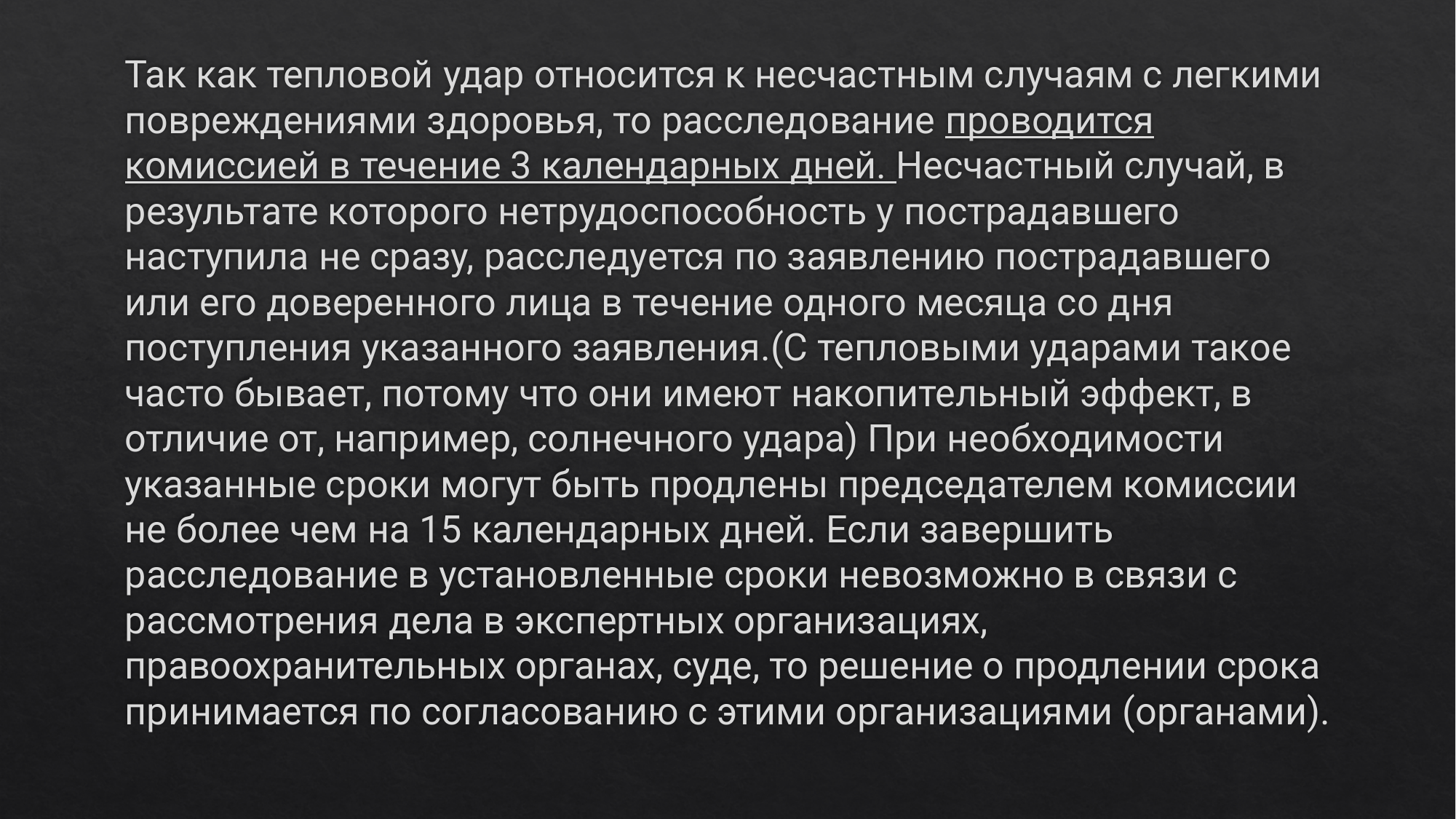

Так как тепловой удар относится к несчастным случаям с легкими повреждениями здоровья, то расследование проводится комиссией в течение 3 календарных​ дней. Несчастный случай, в результате которого нетрудоспособность у пострадавшего наступила не сразу, расследуется по заявлению пострадавшего или его доверенного лица в течение одного месяца со дня поступления указанного заявления.(С тепловыми ударами такое часто бывает, потому что они имеют накопительный эффект, в отличие от, например, солнечного удара) При необходимости указанные сроки могут быть продлены председателем комиссии не более чем на 15 календарных дней. Если завершить расследование в установленные сроки невозможно в связи с рассмотрения дела в экспертных организациях, правоохранительных органах, суде, то решение о продлении срока принимается по согласованию с этими организациями (органами).